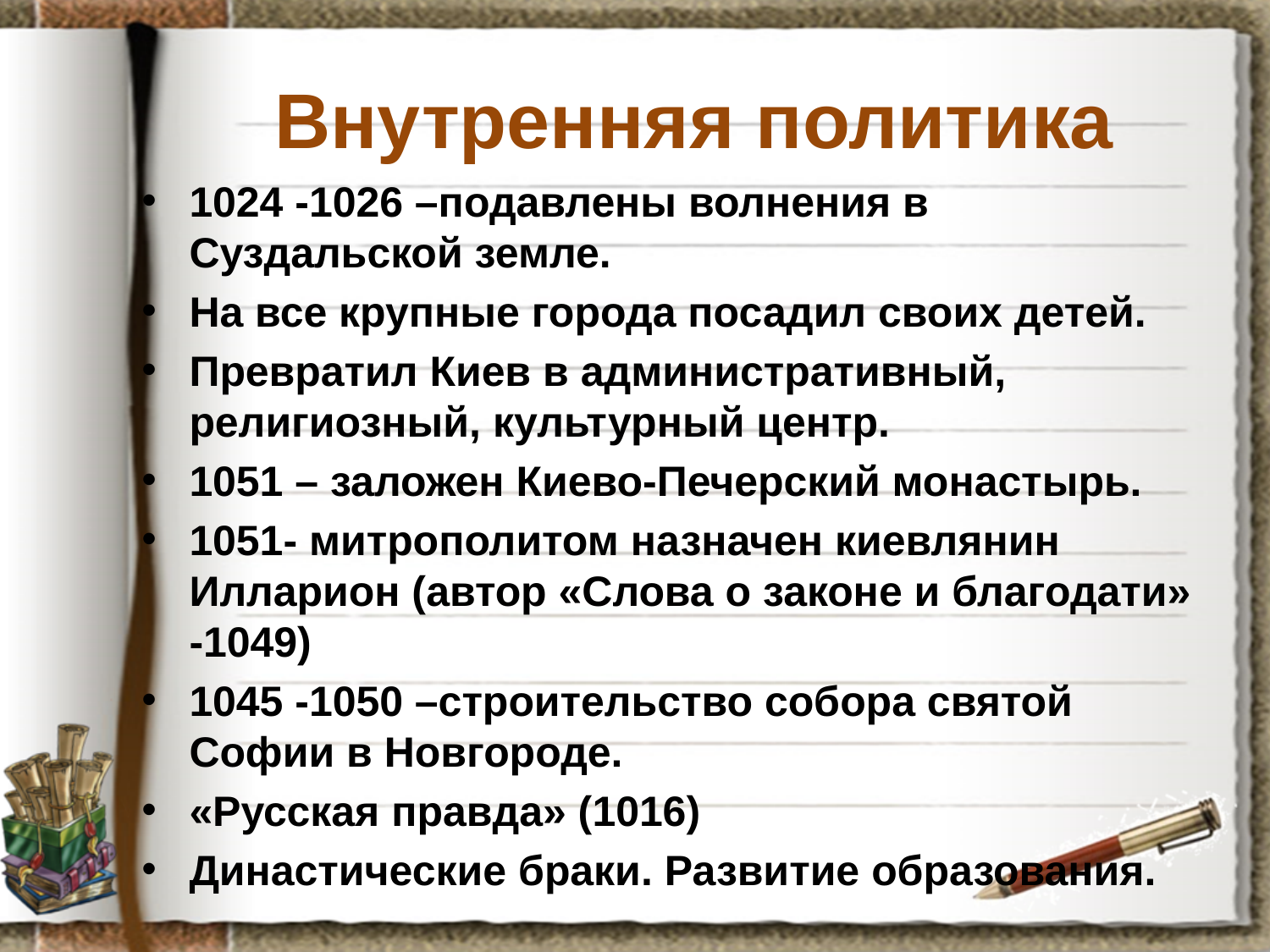

# Внутренняя политика
1024 -1026 –подавлены волнения в Суздальской земле.
На все крупные города посадил своих детей.
Превратил Киев в административный, религиозный, культурный центр.
1051 – заложен Киево-Печерский монастырь.
1051- митрополитом назначен киевлянин Илларион (автор «Слова о законе и благодати» -1049)
1045 -1050 –строительство собора святой Софии в Новгороде.
«Русская правда» (1016)
Династические браки. Развитие образования.